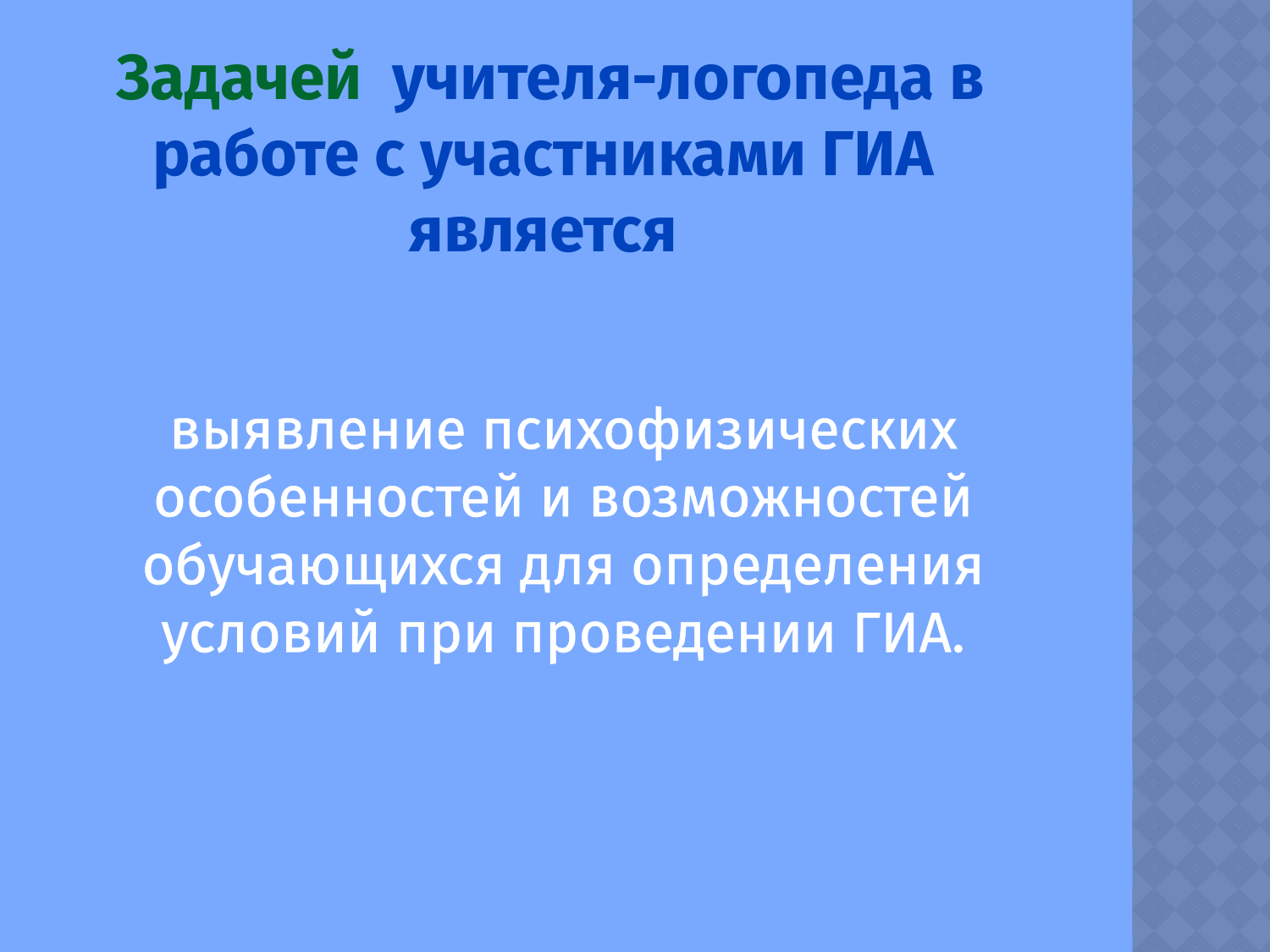

Задачей  учителя-логопеда в работе с участниками ГИА  является
# выявление психофизических особенностей и возможностей обучающихся для определения условий при проведении ГИА.